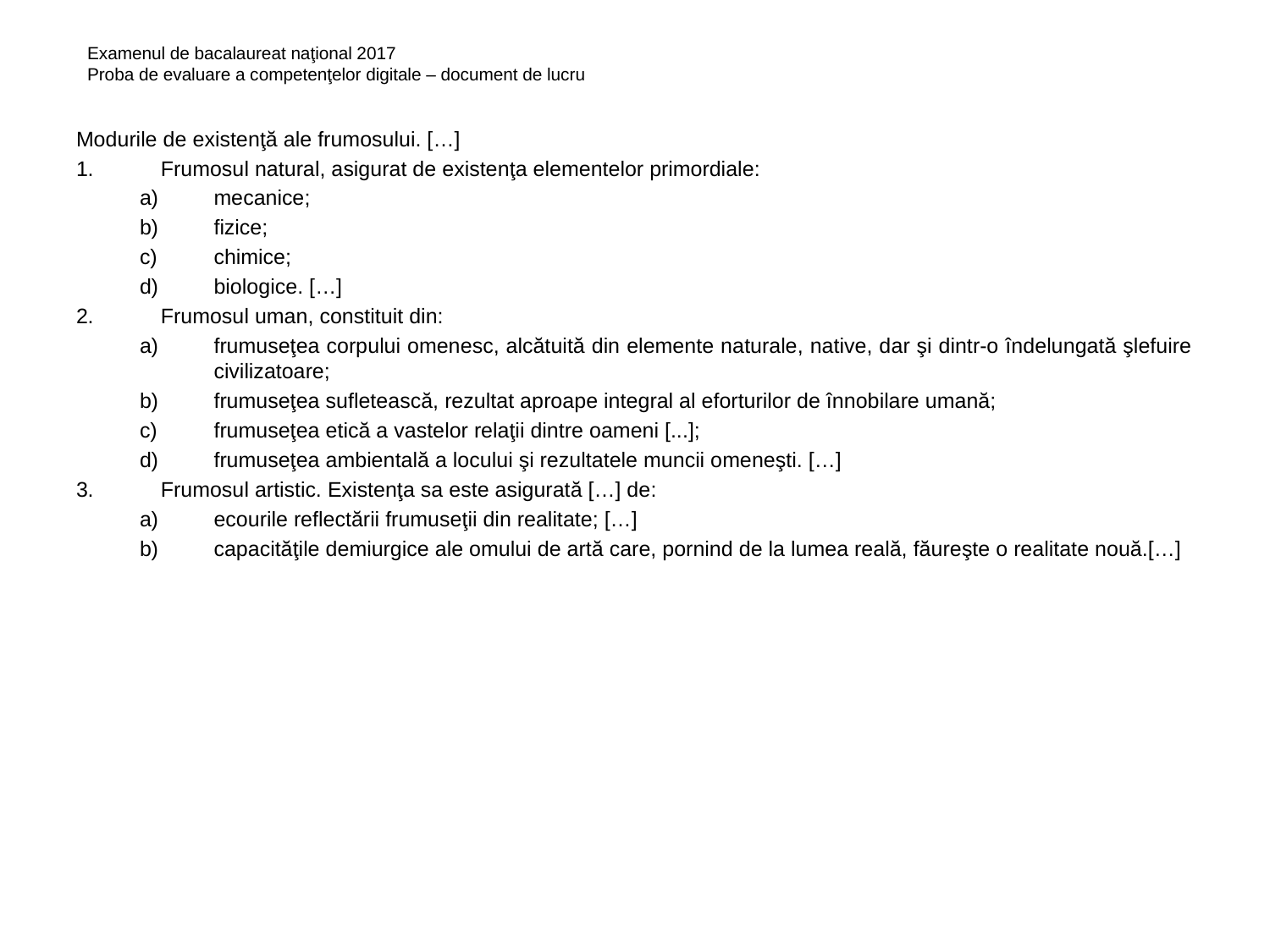

Examenul de bacalaureat naţional 2017
Proba de evaluare a competenţelor digitale – document de lucru
Modurile de existenţă ale frumosului. […]
Frumosul natural, asigurat de existenţa elementelor primordiale:
mecanice;
fizice;
chimice;
biologice. […]
Frumosul uman, constituit din:
frumuseţea corpului omenesc, alcătuită din elemente naturale, native, dar şi dintr-o îndelungată şlefuire civilizatoare;
frumuseţea sufletească, rezultat aproape integral al eforturilor de înnobilare umană;
frumuseţea etică a vastelor relaţii dintre oameni [...];
frumuseţea ambientală a locului şi rezultatele muncii omeneşti. […]
Frumosul artistic. Existenţa sa este asigurată […] de:
ecourile reflectării frumuseţii din realitate; […]
capacităţile demiurgice ale omului de artă care, pornind de la lumea reală, făureşte o realitate nouă.[…]